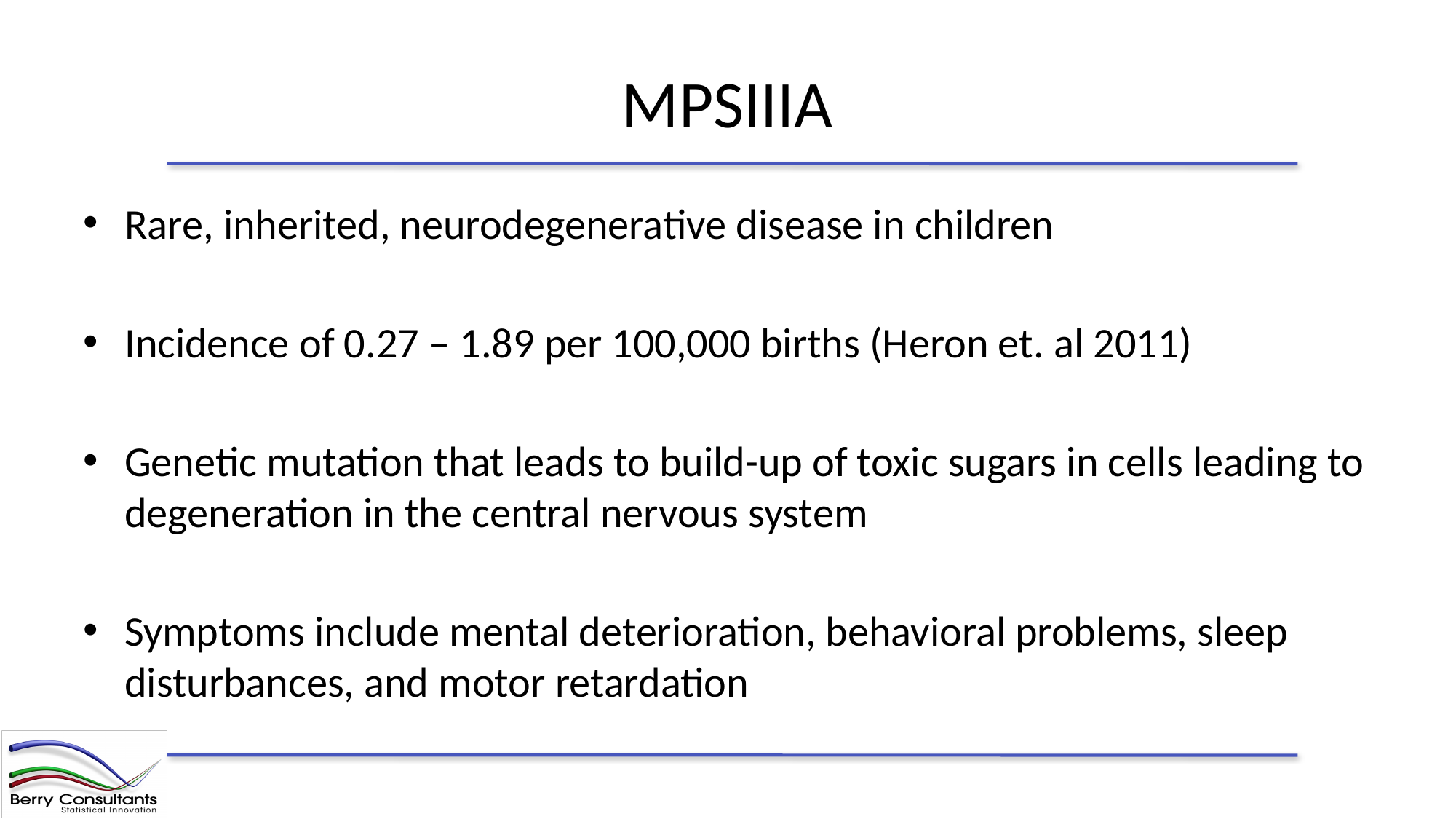

# MPSIIIA
Rare, inherited, neurodegenerative disease in children

Incidence of 0.27 – 1.89 per 100,000 births (Heron et. al 2011)

Genetic mutation that leads to build-up of toxic sugars in cells leading to degeneration in the central nervous system

Symptoms include mental deterioration, behavioral problems, sleep disturbances, and motor retardation